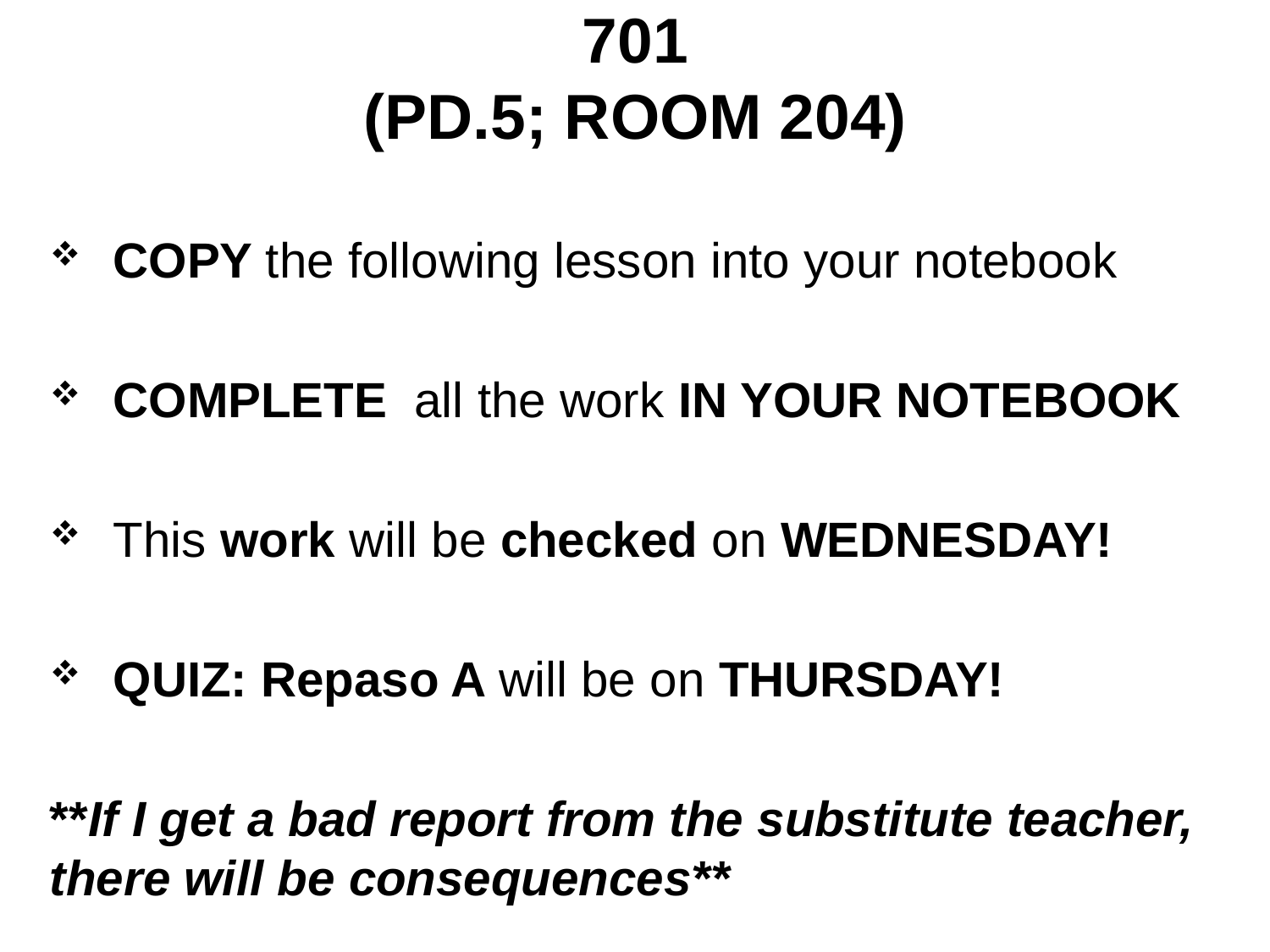

701
(Pd.5; room 204)
COPY the following lesson into your notebook

COMPLETE  all the work IN YOUR NOTEBOOK

This work will be checked on WEDNESDAY!

QUIZ: Repaso A will be on THURSDAY!

**If I get a bad report from the substitute teacher, there will be consequences**